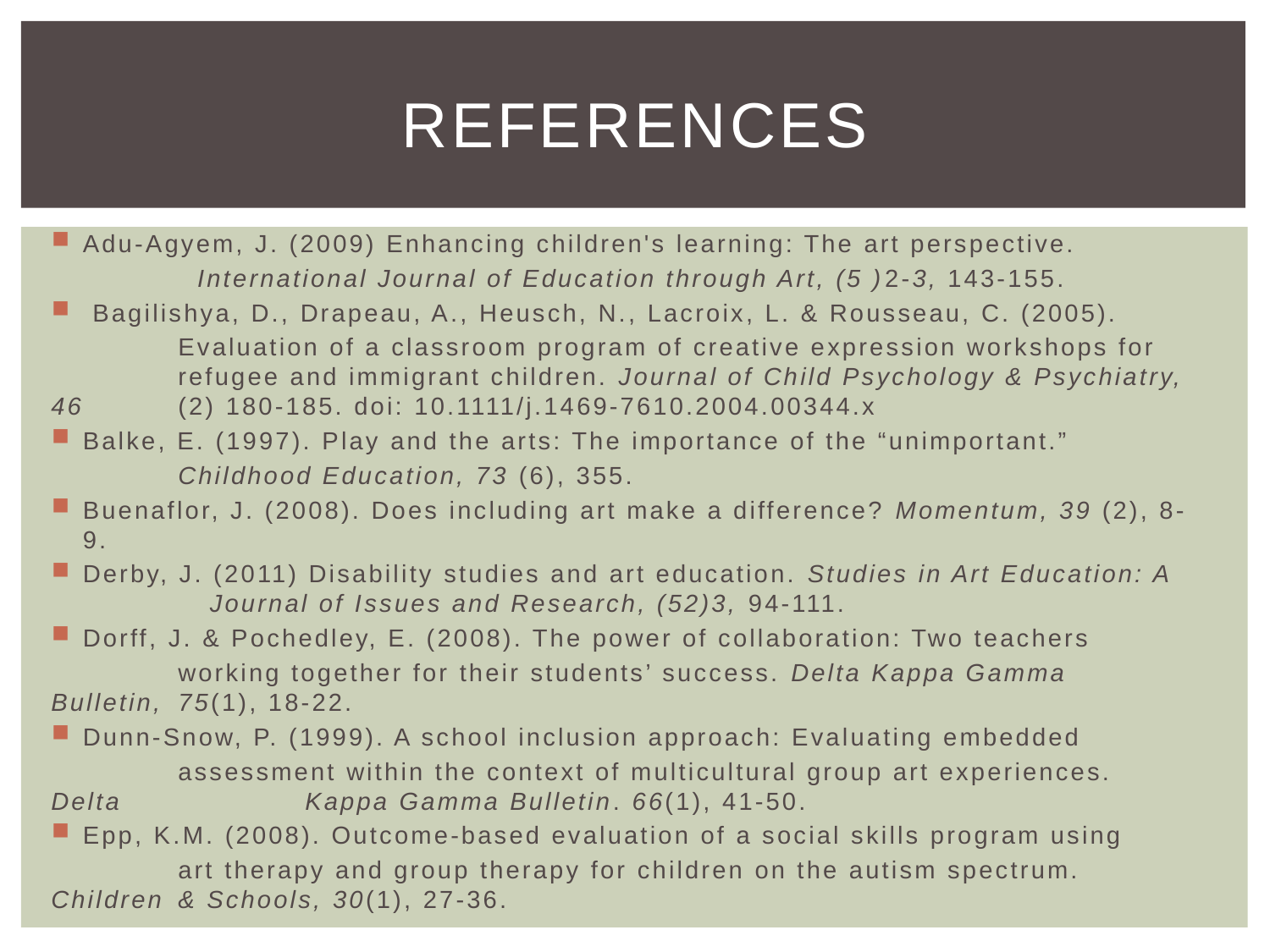

# references
Adu-Agyem, J. (2009) Enhancing children's learning: The art perspective.
  	  International Journal of Education through Art, (5 )2-3, 143-155.
 Bagilishya, D., Drapeau, A., Heusch, N., Lacroix, L. & Rousseau, C. (2005).
	Evaluation of a classroom program of creative expression workshops for 	refugee and immigrant children. Journal of Child Psychology & Psychiatry, 46 	(2) 180-185. doi: 10.1111/j.1469-7610.2004.00344.x
Balke, E. (1997). Play and the arts: The importance of the “unimportant.”
	Childhood Education, 73 (6), 355.
Buenaflor, J. (2008). Does including art make a difference? Momentum, 39 (2), 8-9.
Derby, J. (2011) Disability studies and art education. Studies in Art Education: A 	Journal of Issues and Research, (52)3, 94-111.
Dorff, J. & Pochedley, E. (2008). The power of collaboration: Two teachers
	working together for their students’ success. Delta Kappa Gamma Bulletin, 	75(1), 18-22.
Dunn-Snow, P. (1999). A school inclusion approach: Evaluating embedded
	assessment within the context of multicultural group art experiences. Delta       	Kappa Gamma Bulletin. 66(1), 41-50.
Epp, K.M. (2008). Outcome-based evaluation of a social skills program using
	art therapy and group therapy for children on the autism spectrum. Children 	& Schools, 30(1), 27-36.